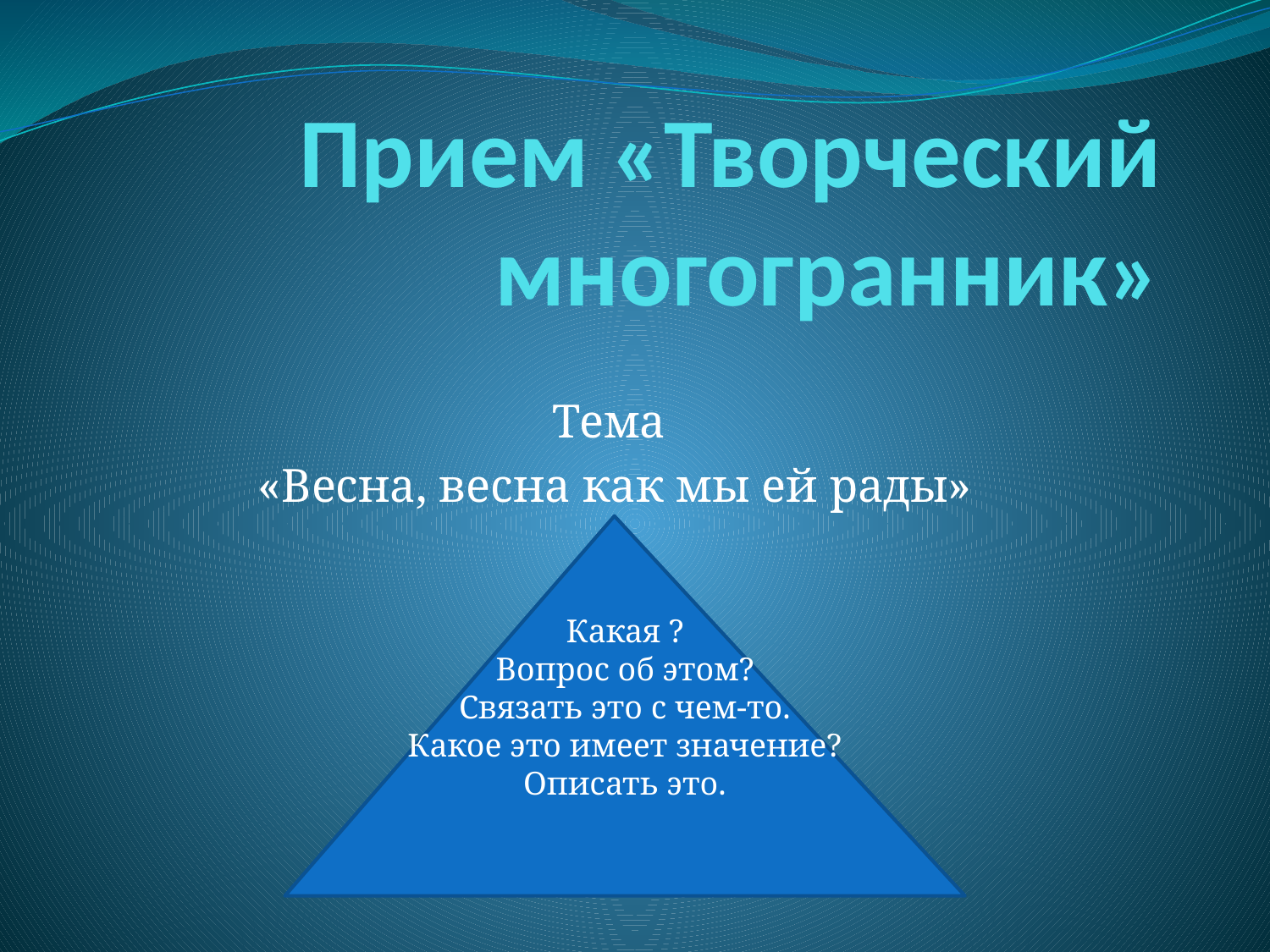

# Прием «Творческий многогранник»
Тема
«Весна, весна как мы ей рады»
Какая ?
Вопрос об этом?
Связать это с чем-то.
Какое это имеет значение?
Описать это.